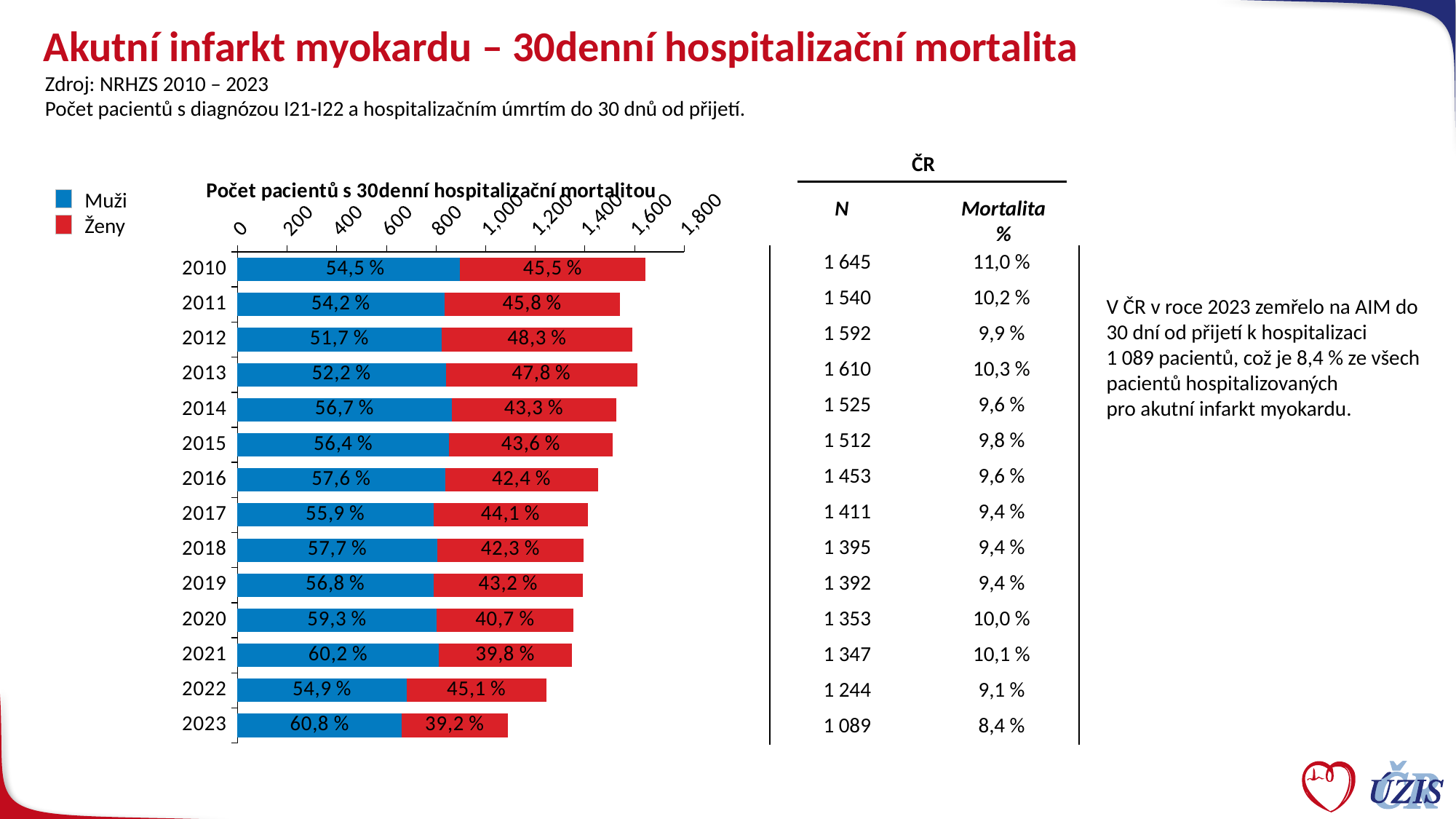

# Akutní infarkt myokardu – 30denní hospitalizační mortalita
Zdroj: NRHZS 2010 – 2023
Počet pacientů s diagnózou I21-I22 a hospitalizačním úmrtím do 30 dnů od přijetí.
ČR

### Chart

| Category | muži | ženy |
|---|---|---|
| 2010 | 896.0 | 749.0 |
| 2011 | 835.0 | 705.0 |
| 2012 | 823.0 | 769.0 |
| 2013 | 840.0 | 770.0 |
| 2014 | 864.0 | 661.0 |
| 2015 | 853.0 | 659.0 |
| 2016 | 837.0 | 616.0 |
| 2017 | 789.0 | 622.0 |
| 2018 | 805.0 | 590.0 |
| 2019 | 790.0 | 602.0 |
| 2020 | 803.0 | 550.0 |
| 2021 | 811.0 | 536.0 |
| 2022 | 683.0 | 561.0 |
| 2023 | 662.0 | 427.0 |
Muži
Ženy

N
Mortalita
%
| 1 645 | 11,0 % |
| --- | --- |
| 1 540 | 10,2 % |
| 1 592 | 9,9 % |
| 1 610 | 10,3 % |
| 1 525 | 9,6 % |
| 1 512 | 9,8 % |
| 1 453 | 9,6 % |
| 1 411 | 9,4 % |
| 1 395 | 9,4 % |
| 1 392 | 9,4 % |
| 1 353 | 10,0 % |
| 1 347 | 10,1 % |
| 1 244 | 9,1 % |
| 1 089 | 8,4 % |
V ČR v roce 2023 zemřelo na AIM do 30 dní od přijetí k hospitalizaci
1 089 pacientů, což je 8,4 % ze všech pacientů hospitalizovaných
pro akutní infarkt myokardu.